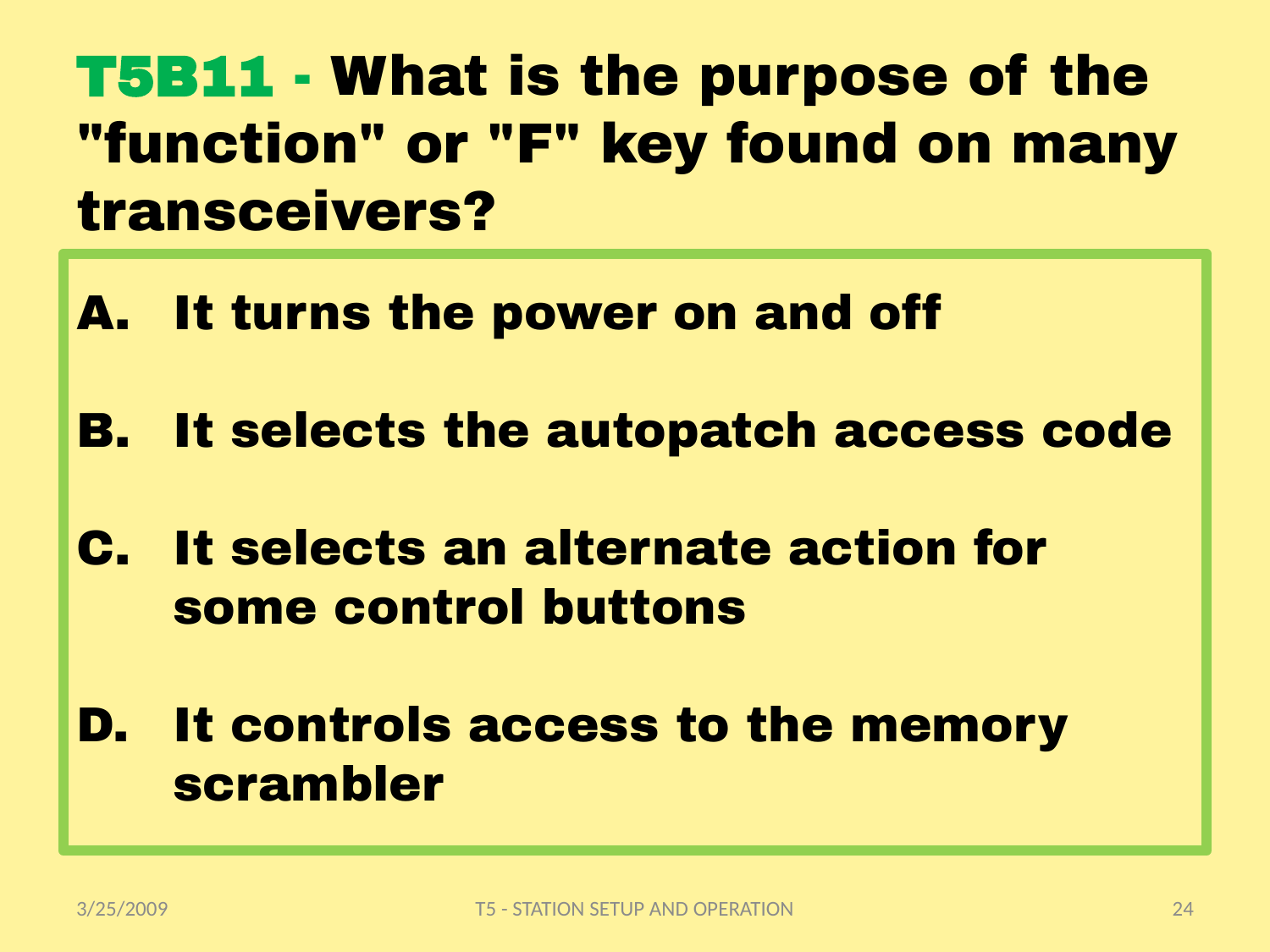

# T5B11 - What is the purpose of the "function" or "F" key found on many transceivers?

It turns the power on and off

It selects the autopatch access code

It selects an alternate action for some control buttons

It controls access to the memory scrambler

3/25/2009
T5 - STATION SETUP AND OPERATION
24